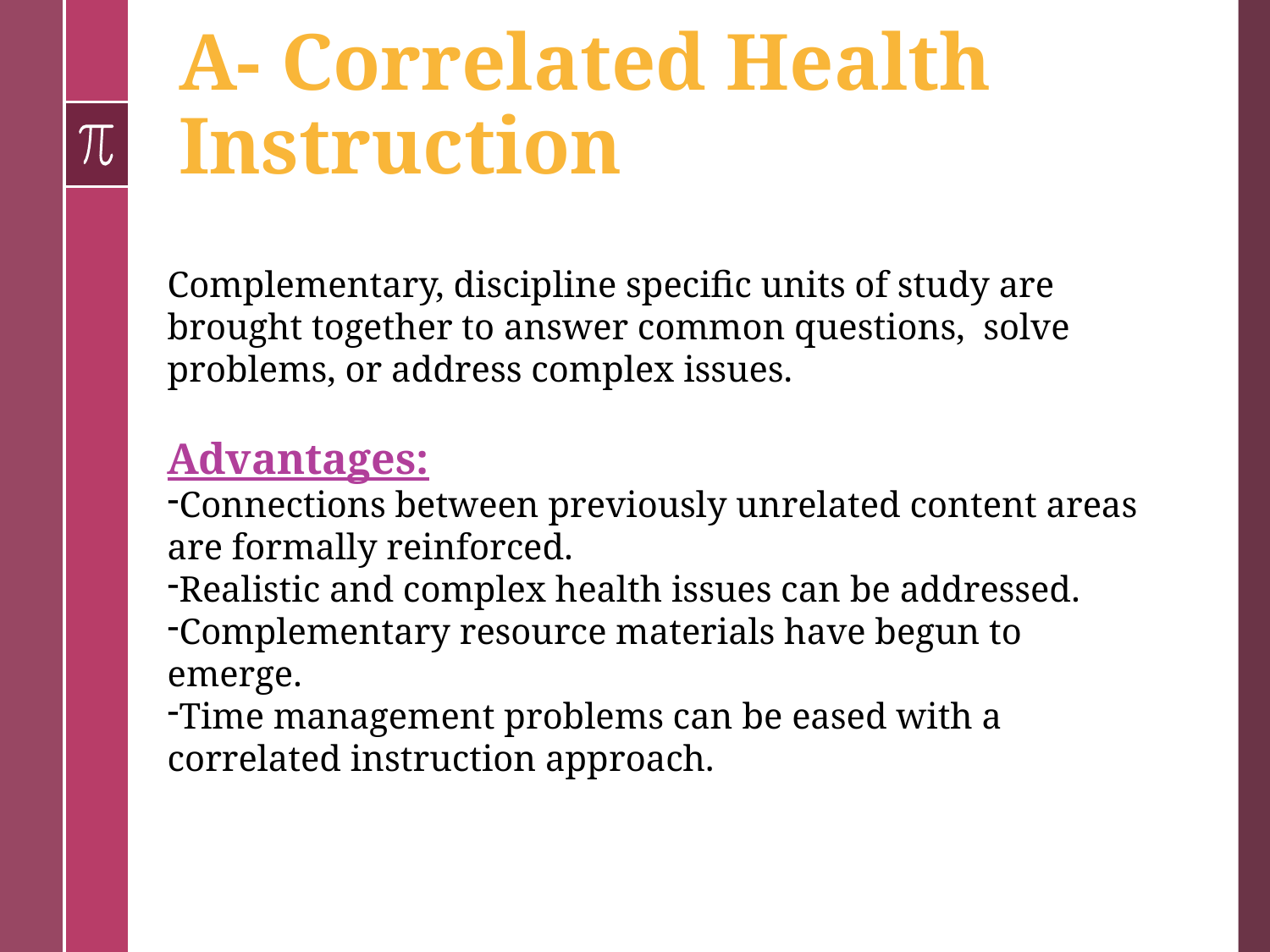

# A- Correlated Health Instruction
Complementary, discipline specific units of study are brought together to answer common questions,  solve problems, or address complex issues.

Advantages:
Connections between previously unrelated content areas are formally reinforced.
Realistic and complex health issues can be addressed.
Complementary resource materials have begun to emerge.
Time management problems can be eased with a correlated instruction approach.